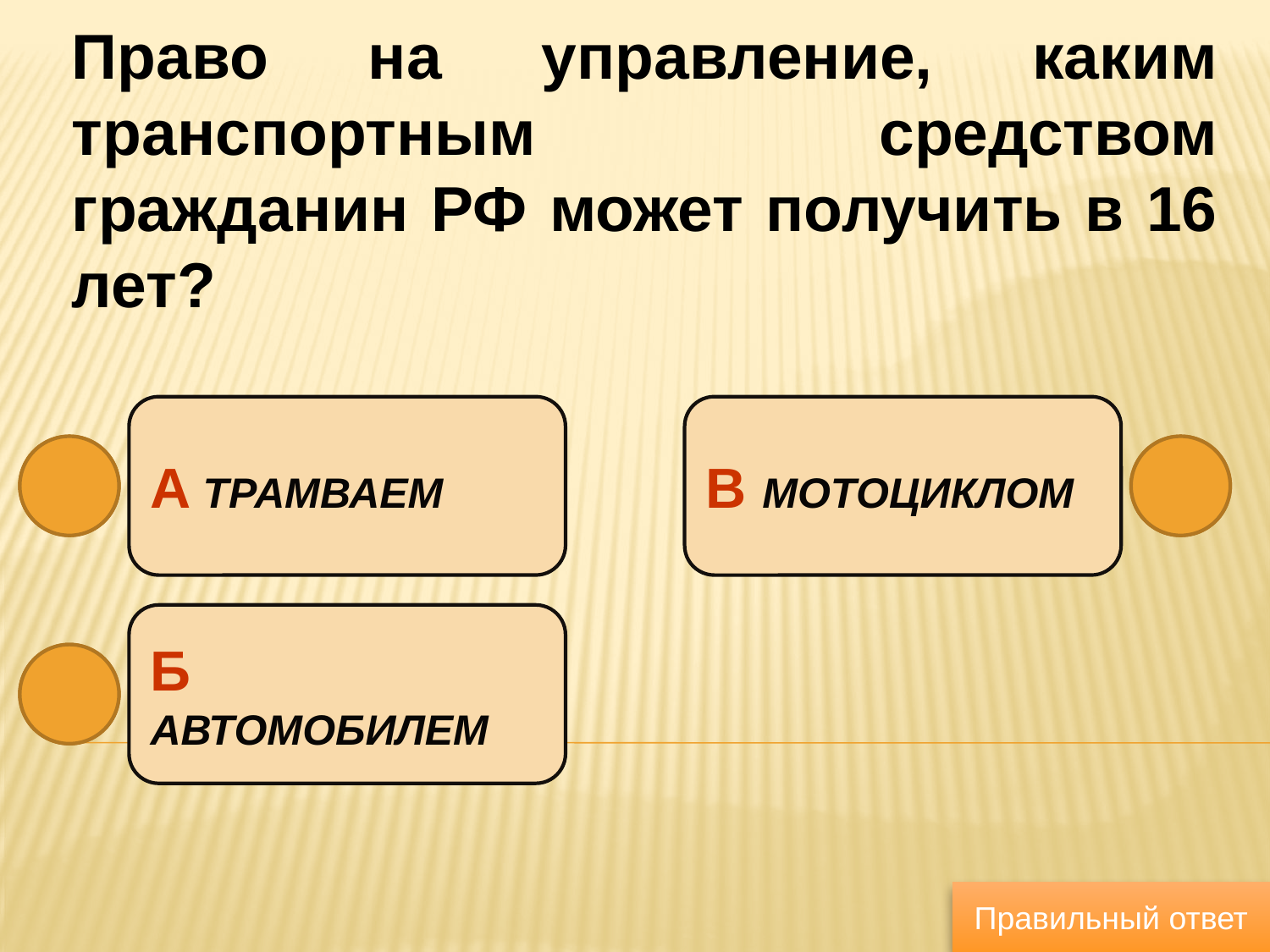

Право на управление, каким транспортным средством гражданин РФ может получить в 16 лет?
А ТРАМВАЕМ
В МОТОЦИКЛОМ

Б АВТОМОБИЛЕМ

Правильный ответ